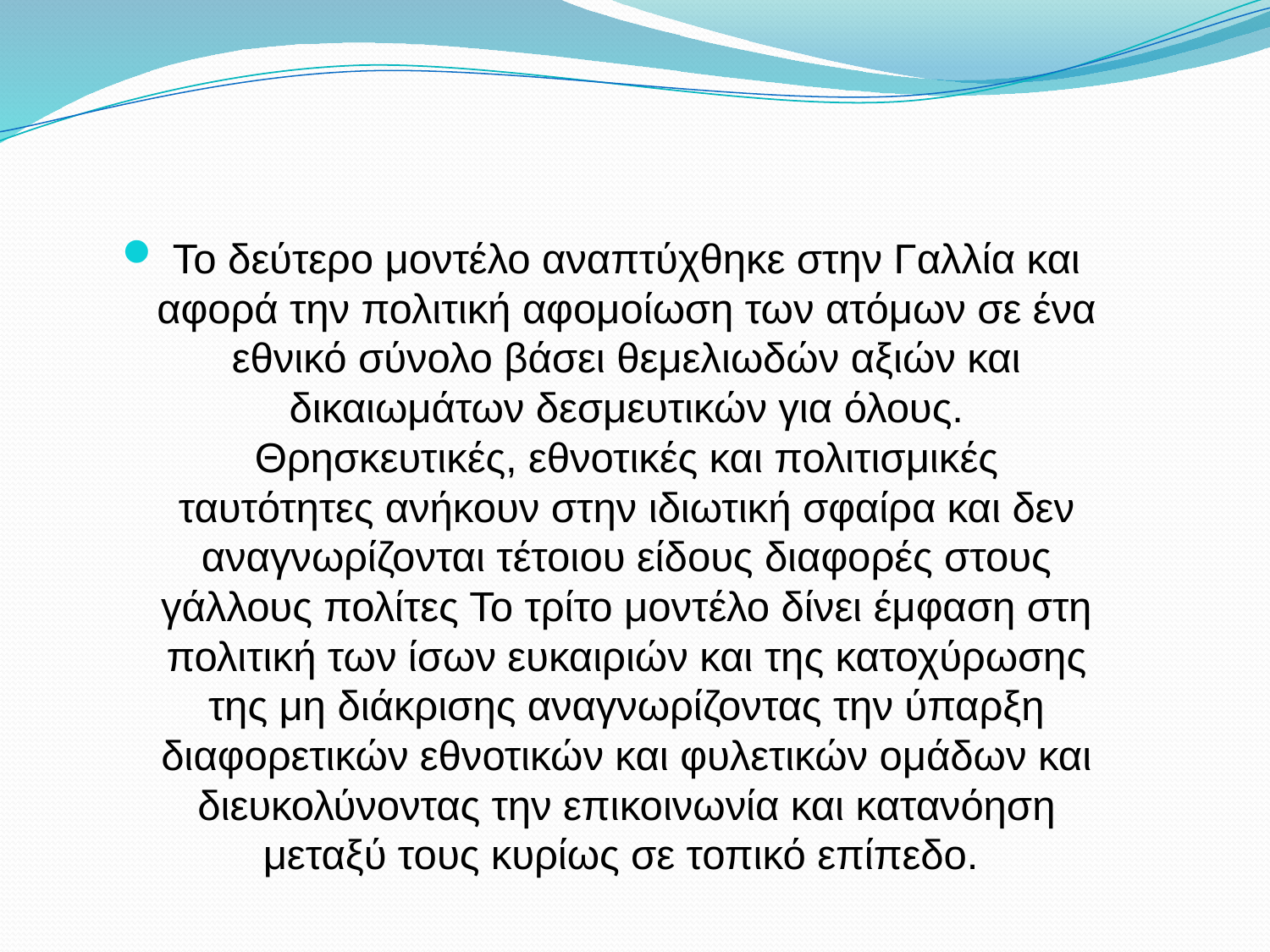

Το δεύτερο μοντέλο αναπτύχθηκε στην Γαλλία και αφορά την πολιτική αφομοίωση των ατόμων σε ένα εθνικό σύνολο βάσει θεμελιωδών αξιών και δικαιωμάτων δεσμευτικών για όλους. Θρησκευτικές, εθνοτικές και πολιτισμικές ταυτότητες ανήκουν στην ιδιωτική σφαίρα και δεν αναγνωρίζονται τέτοιου είδους διαφορές στους γάλλους πολίτες Το τρίτο μοντέλο δίνει έμφαση στη πολιτική των ίσων ευκαιριών και της κατοχύρωσης της μη διάκρισης αναγνωρίζοντας την ύπαρξη διαφορετικών εθνοτικών και φυλετικών ομάδων και διευκολύνοντας την επικοινωνία και κατανόηση μεταξύ τους κυρίως σε τοπικό επίπεδο.